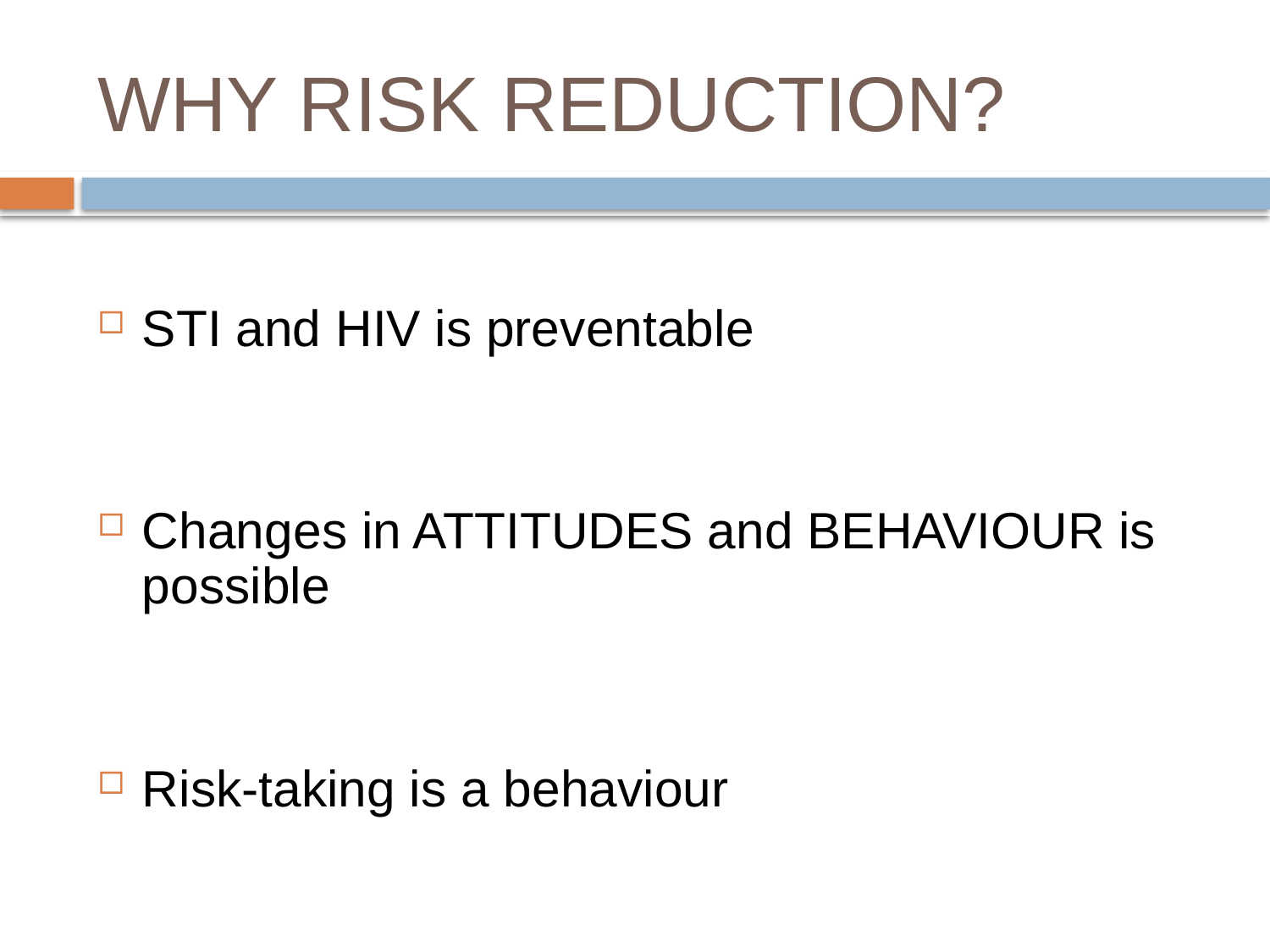

# WHY RISK REDUCTION?

STI and HIV is preventable

Changes in ATTITUDES and BEHAVIOUR is possible

Risk-taking is a behaviour